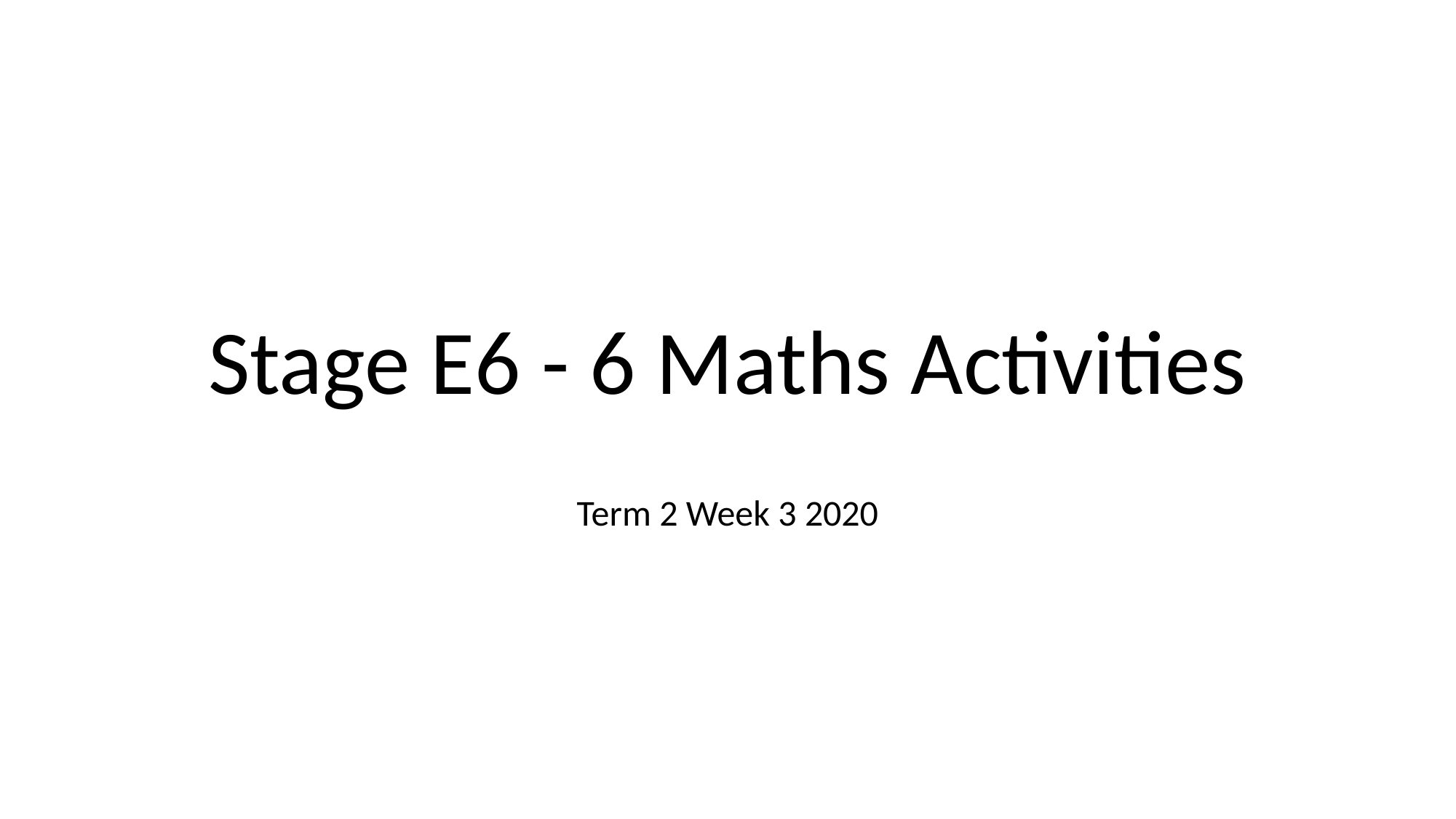

# Stage E6 - 6 Maths Activities

Term 2 Week 3 2020